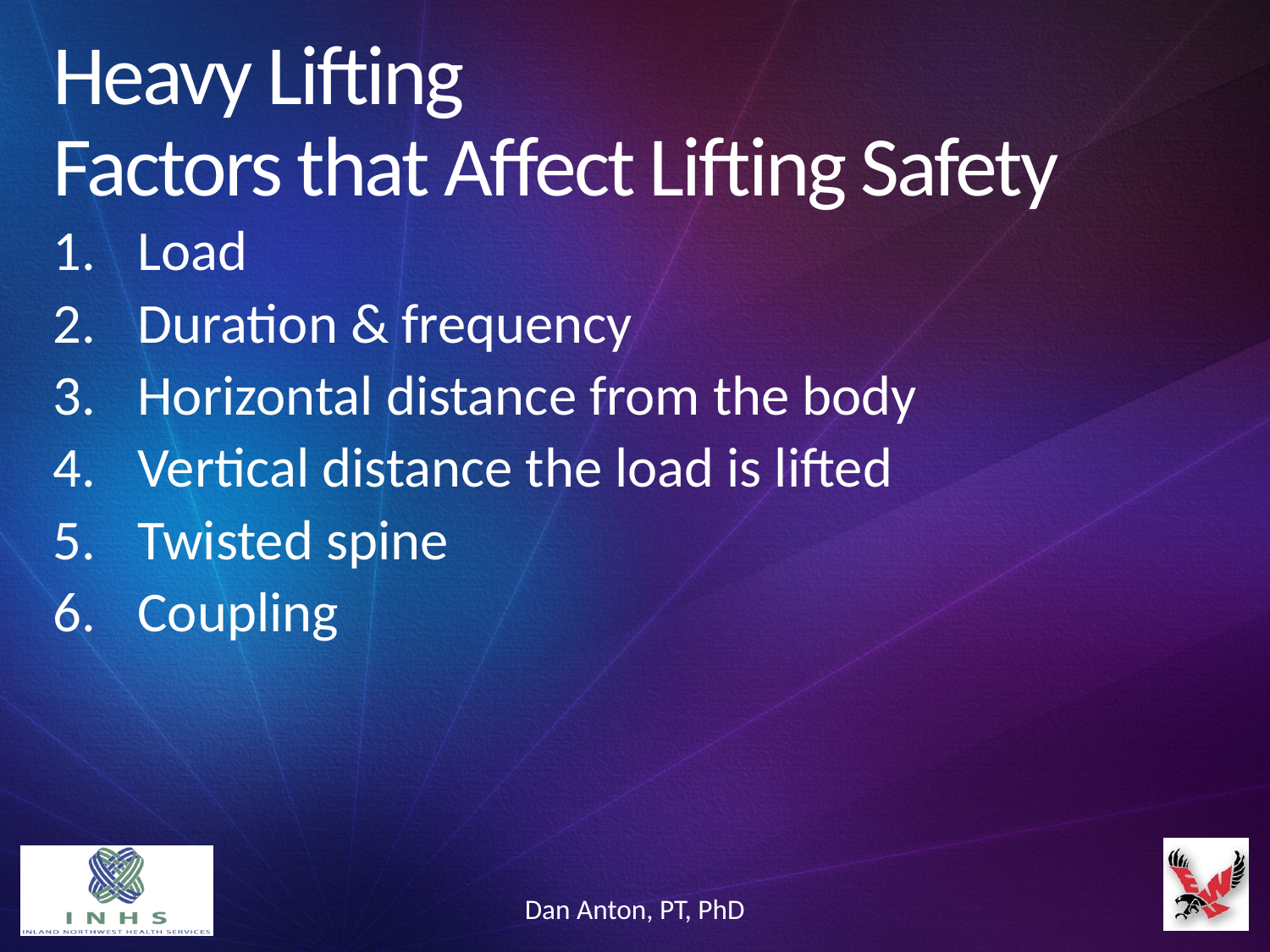

# Heavy Lifting Factors that Affect Lifting Safety
Load
Duration & frequency
Horizontal distance from the body
Vertical distance the load is lifted
Twisted spine
Coupling
Dan Anton, PT, PhD